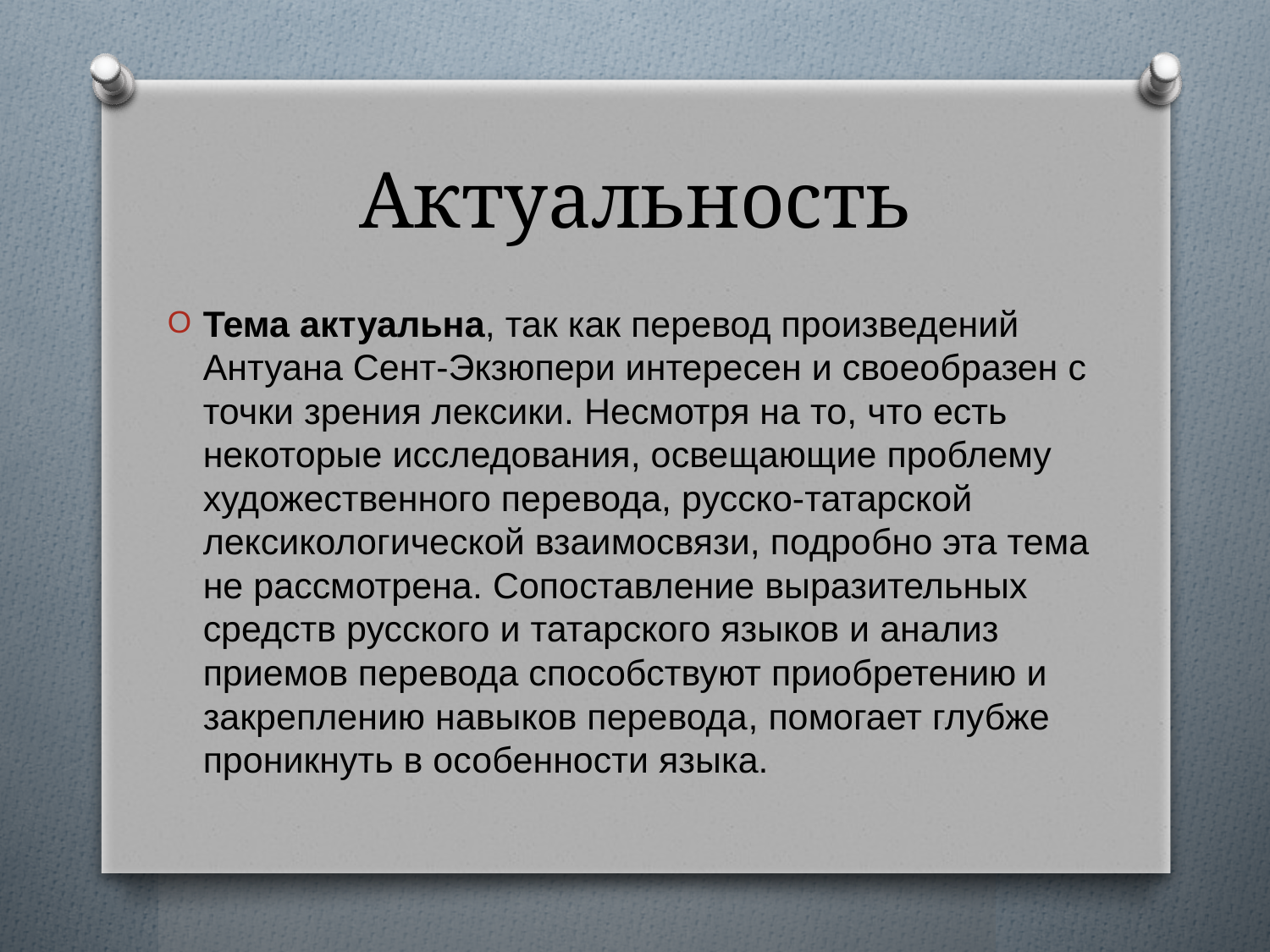

# Актуальность
Тема актуальна, так как перевод произведений Антуана Сент-Экзюпери интересен и своеобразен с точки зрения лексики. Несмотря на то, что есть некоторые исследования, освещающие проблему художественного перевода, русско-татарской лексикологической взаимосвязи, подробно эта тема не рассмотрена. Сопоставление выразительных средств русского и татарского языков и анализ приемов перевода способствуют приобретению и закреплению навыков перевода, помогает глубже проникнуть в особенности языка.